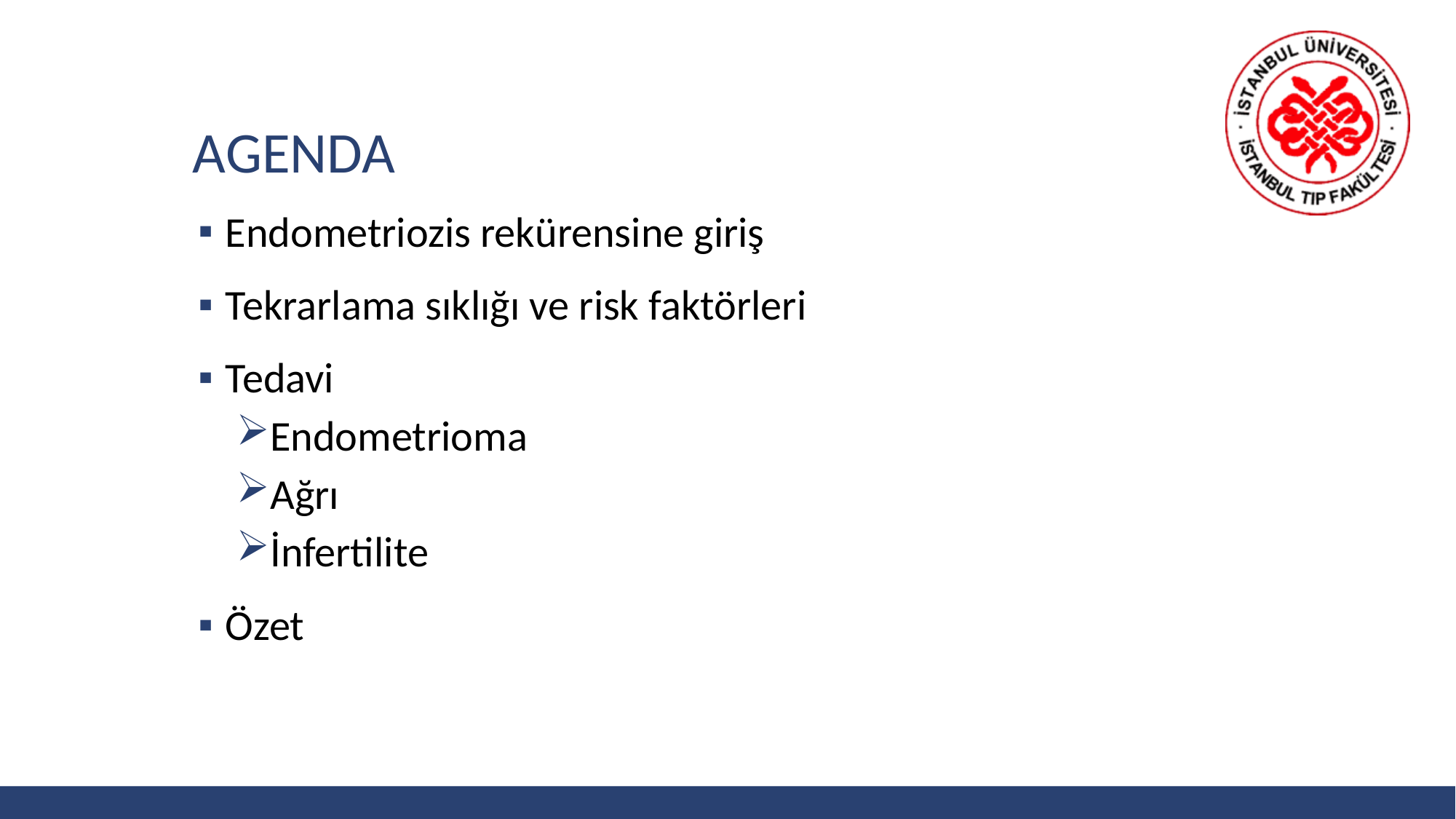

# agenda
Endometriozis rekürensine giriş
Tekrarlama sıklığı ve risk faktörleri
Tedavi
Endometrioma
Ağrı
İnfertilite
Özet